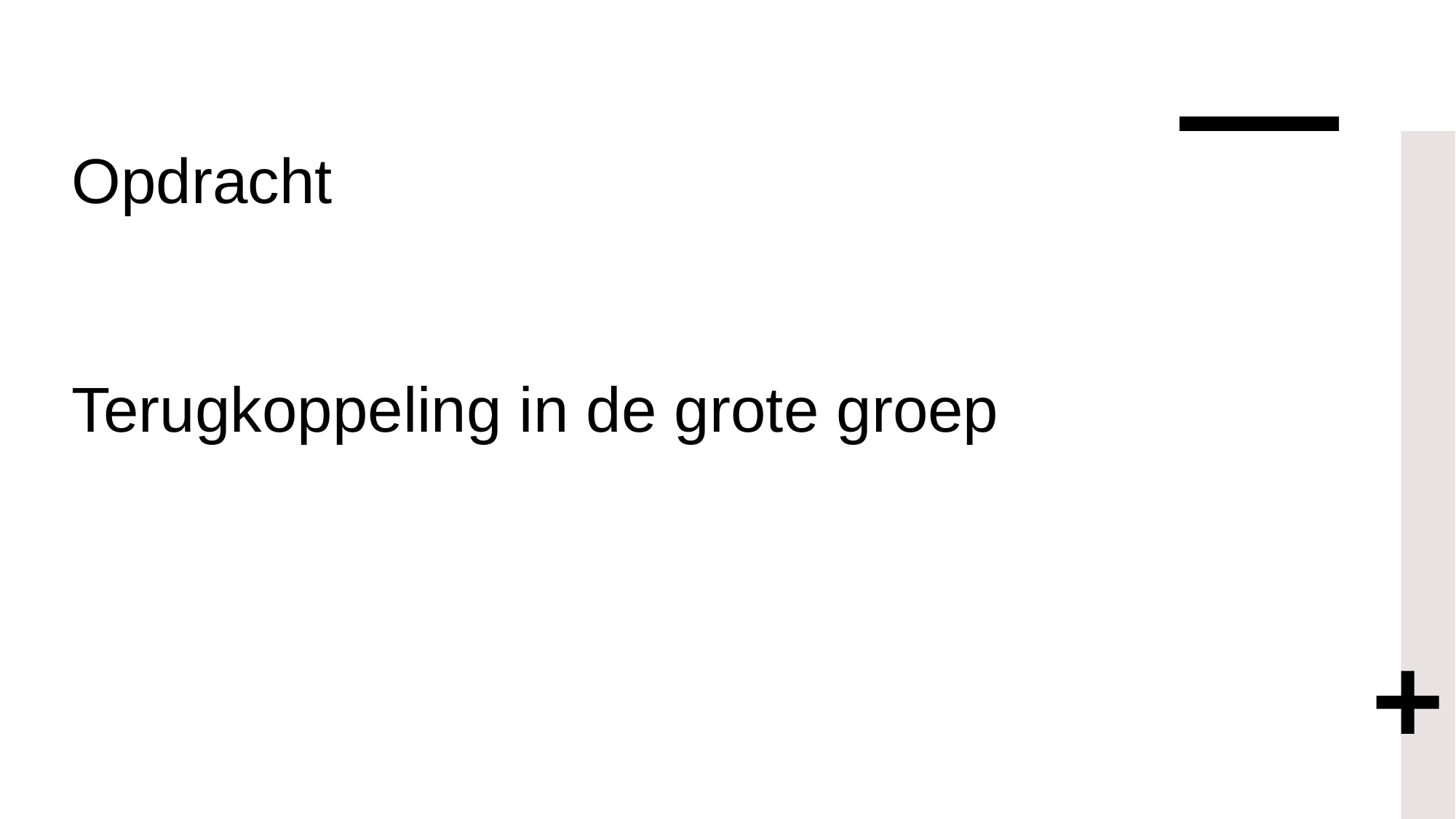

# Opdracht Terugkoppeling in de grote groep